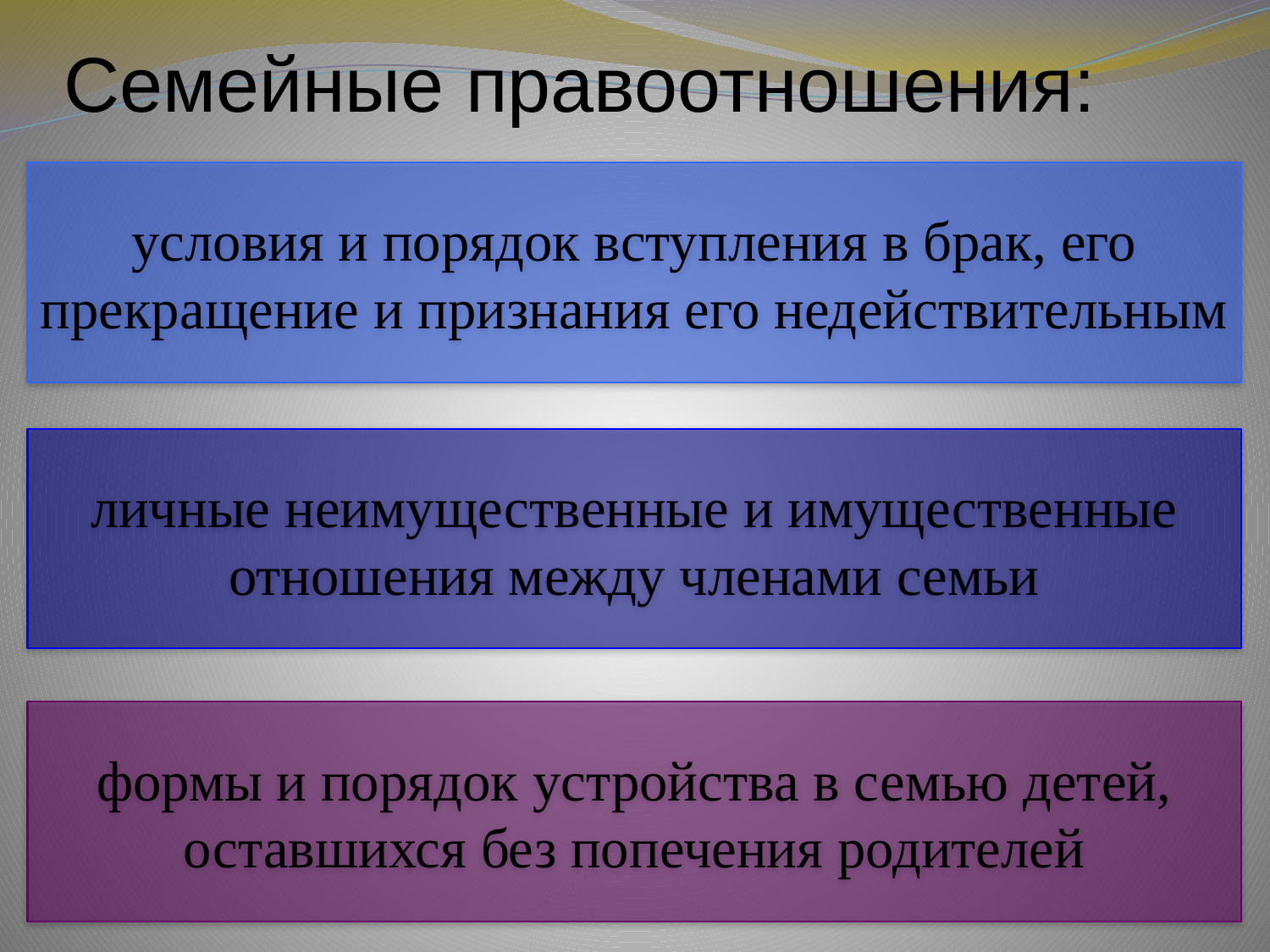

# Семейные правоотношения:
условия и порядок вступления в брак, его прекращение и признания его недействительным
личные неимущественные и имущественные отношения между членами семьи
формы и порядок устройства в семью детей, оставшихся без попечения родителей